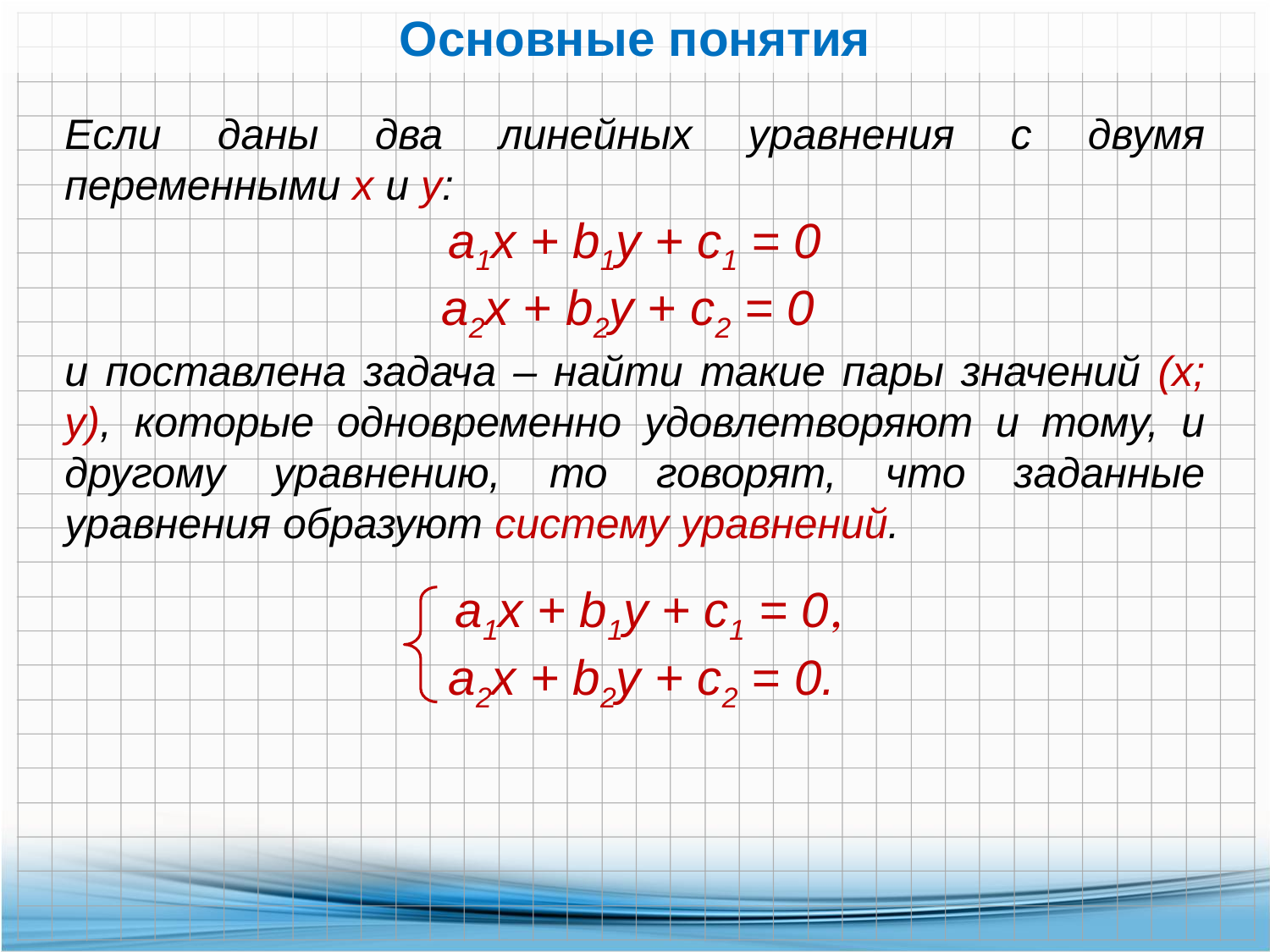

Основные понятия
Если даны два линейных уравнения с двумя переменными х и у:
a1x + b1y + c1 = 0
а2х + b2y + с2 = 0
и поставлена задача – найти такие пары значений (х; у), которые одновременно удовлетворяют и тому, и другому уравнению, то говорят, что заданные уравнения образуют систему уравнений.
a1x + b1y + c1 = 0,
а2х + b2y + с2 = 0.